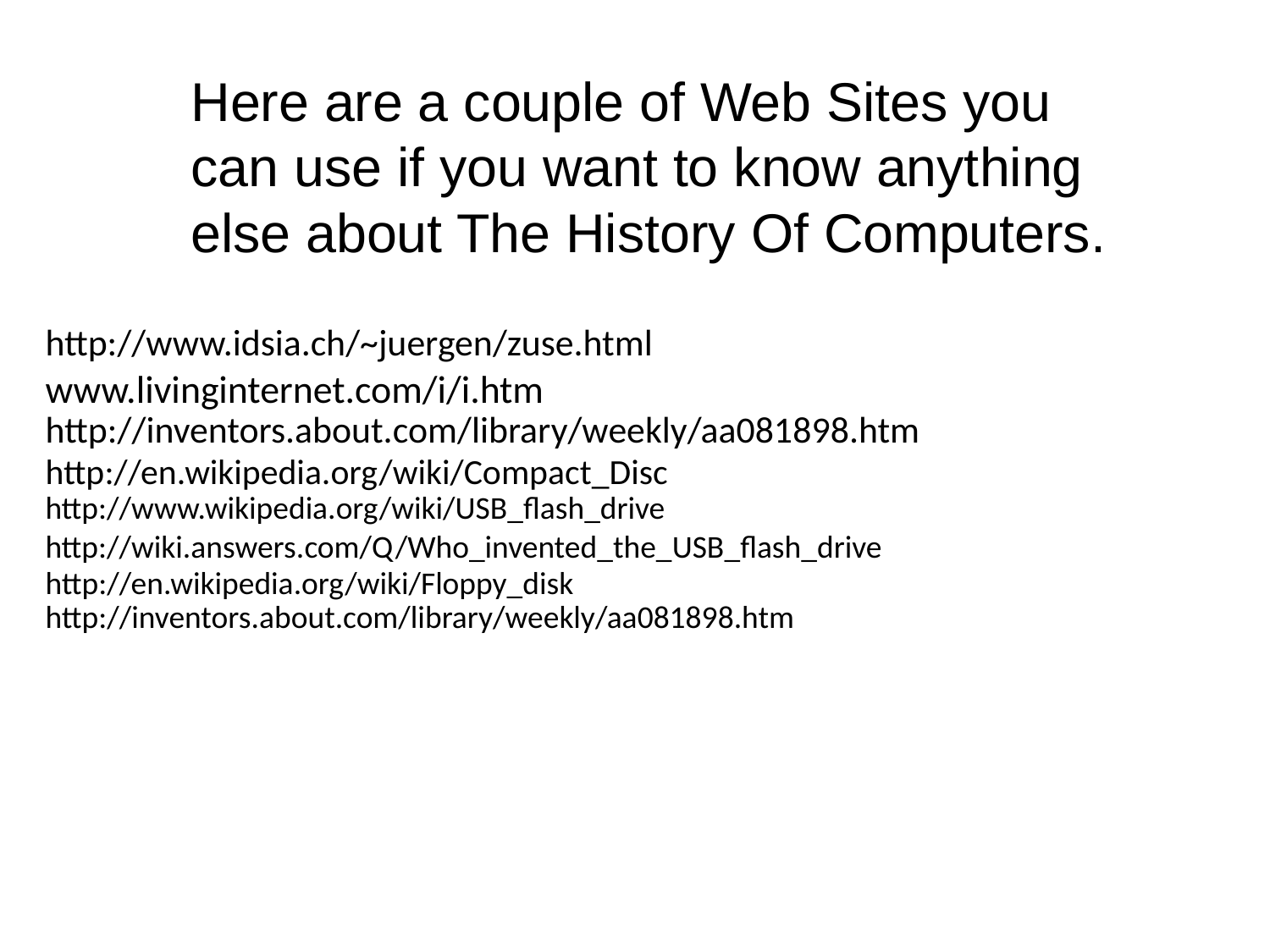

Here are a couple of Web Sites you can use if you want to know anything else about The History Of Computers.
http://www.idsia.ch/~juergen/zuse.html
www.livinginternet.com/i/i.htm
http://inventors.about.com/library/weekly/aa081898.htm
http://en.wikipedia.org/wiki/Compact_Disc
http://www.wikipedia.org/wiki/USB_flash_drive
http://wiki.answers.com/Q/Who_invented_the_USB_flash_drive
http://en.wikipedia.org/wiki/Floppy_disk
http://inventors.about.com/library/weekly/aa081898.htm